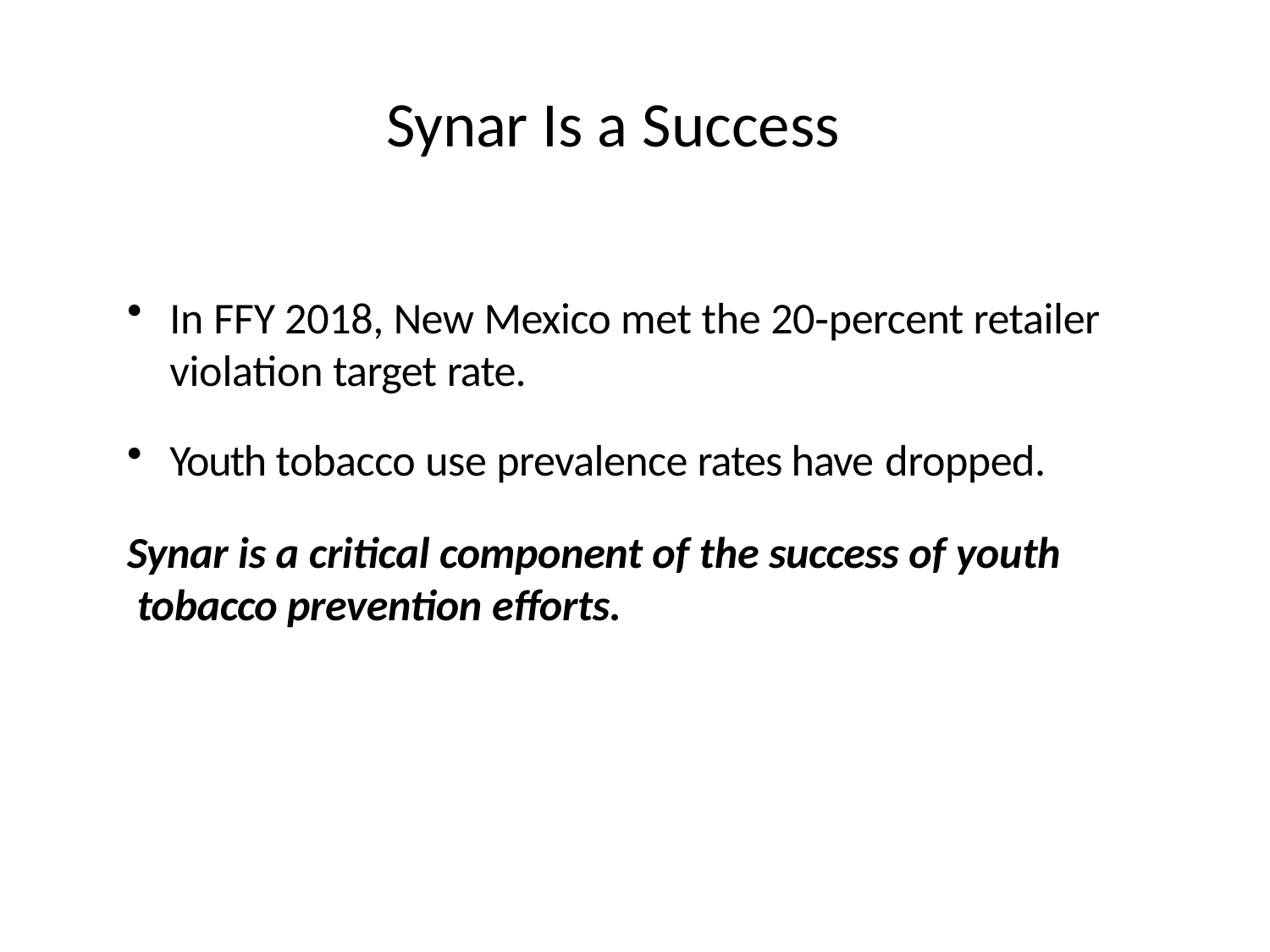

# Synar Is a Success
In FFY 2018, New Mexico met the 20‐percent retailer  violation target rate.
Youth tobacco use prevalence rates have dropped.
Synar is a critical component of the success of youth  tobacco prevention efforts.
31